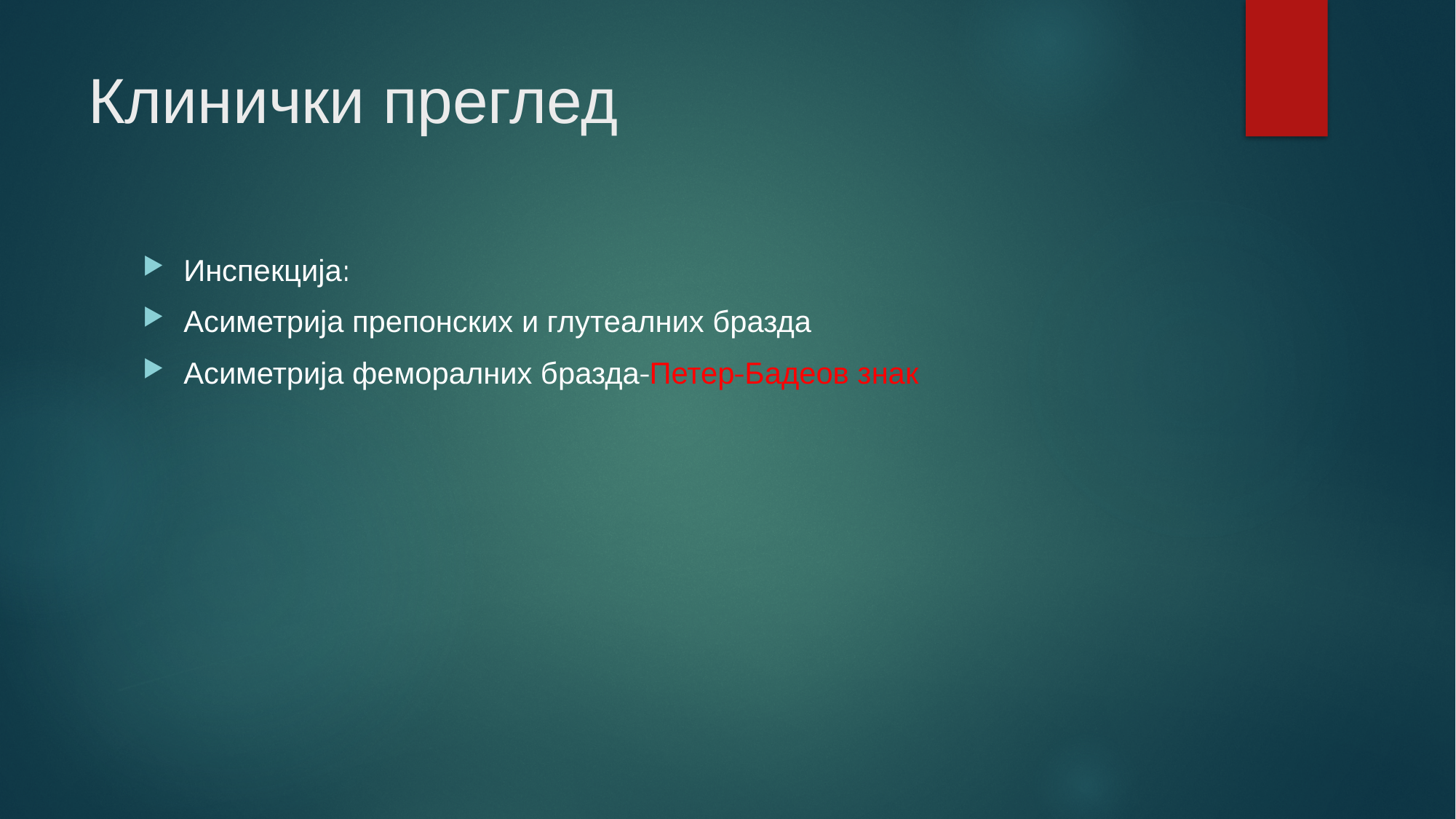

# Клинички преглед
Инспекција:
Асиметрија препонских и глутеалних бразда
Асиметрија феморалних бразда-Петер-Бадеов знак